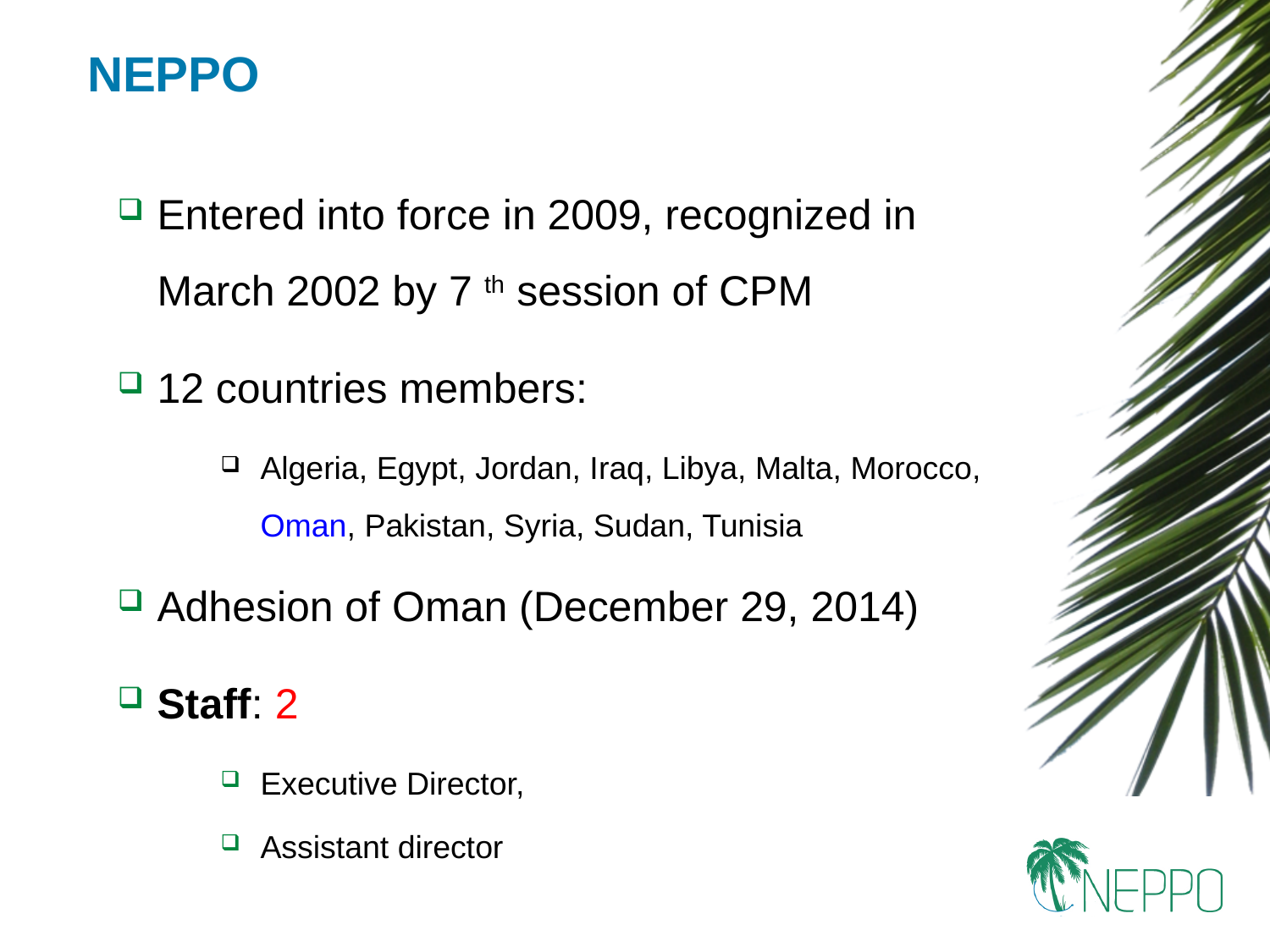

# NEPPO
Entered into force in 2009, recognized in March 2002 by 7 th session of CPM
12 countries members:
Algeria, Egypt, Jordan, Iraq, Libya, Malta, Morocco, Oman, Pakistan, Syria, Sudan, Tunisia
Adhesion of Oman (December 29, 2014)
Staff: 2
Executive Director,
Assistant director